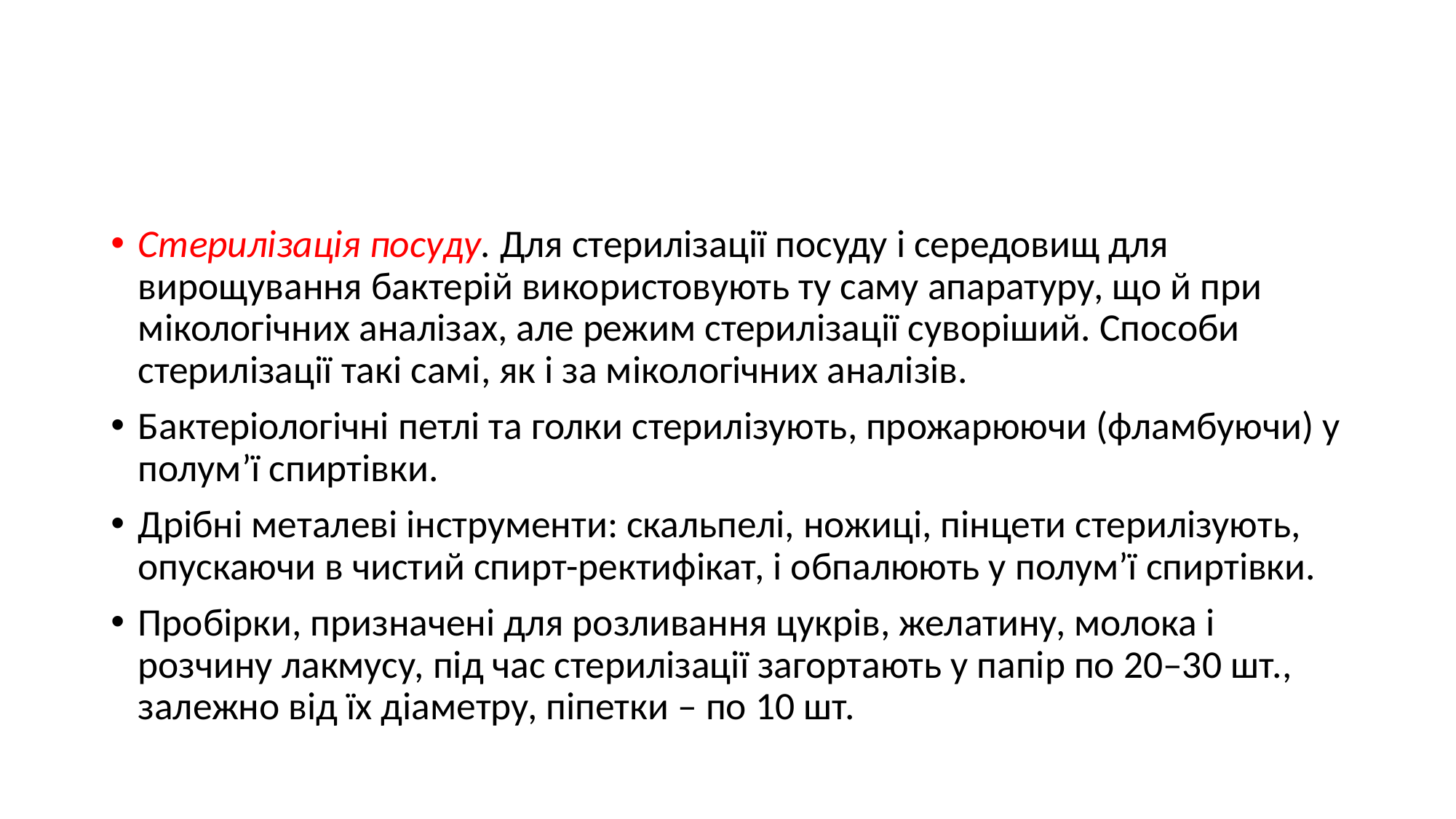

#
Стерилізація посуду. Для стерилізації посуду і середовищ для вирощування бактерій використовують ту саму апаратуру, що й при мікологічних аналізах, але режим стерилізації суворіший. Способи стерилізації такі самі, як і за мікологічних аналізів.
Бактеріологічні петлі та голки стерилізують, прожарюючи (фламбуючи) у полум’ї спиртівки.
Дрібні металеві інструменти: скальпелі, ножиці, пінцети стерилізують, опускаючи в чистий спирт-ректифікат, і обпалюють у полум’ї спиртівки.
Пробірки, призначені для розливання цукрів, желатину, молока і розчину лакмусу, під час стерилізації загортають у папір по 20–30 шт., залежно від їх діаметру, піпетки – по 10 шт.